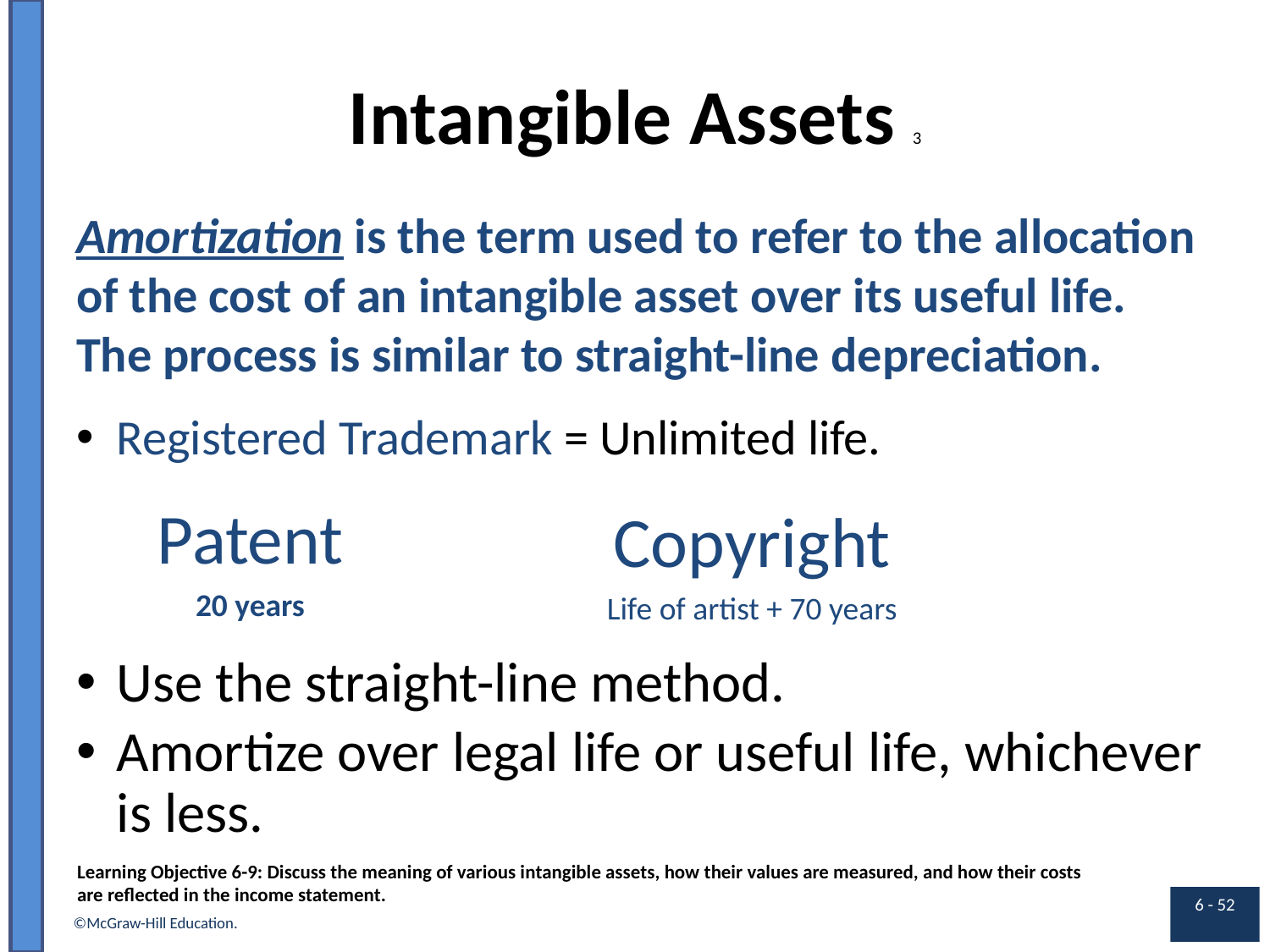

# Intangible Assets 3
Amortization is the term used to refer to the allocation of the cost of an intangible asset over its useful life. The process is similar to straight-line depreciation.
Registered Trademark = Unlimited life.
Patent
20 years
Copyright
Life of artist + 70 years
Use the straight-line method.
Amortize over legal life or useful life, whichever is less.
Learning Objective 6-9: Discuss the meaning of various intangible assets, how their values are measured, and how their costs are reflected in the income statement.